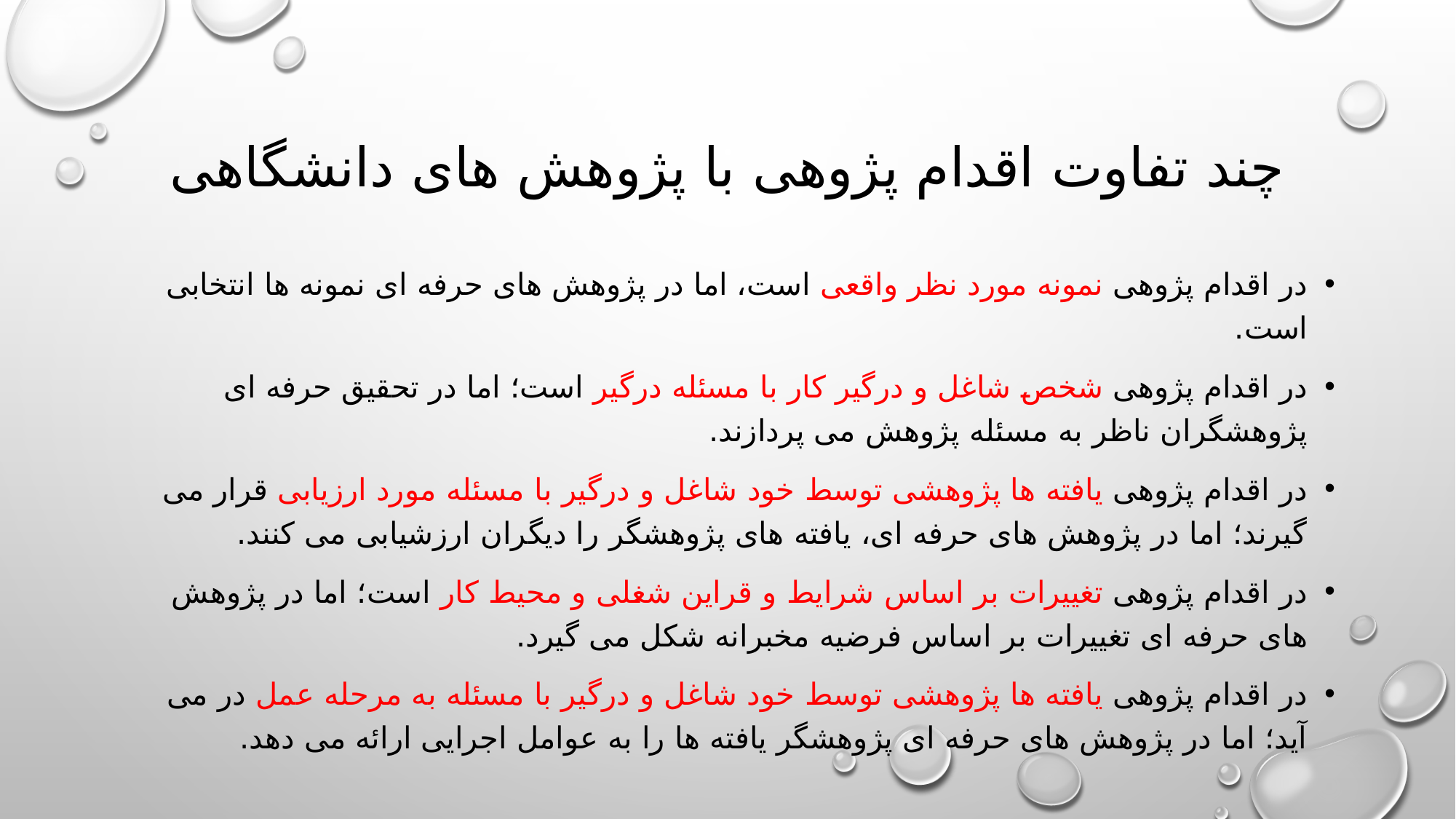

# چند تفاوت اقدام پژوهی با پژوهش های دانشگاهی
در اقدام پژوهی نمونه مورد نظر واقعی است، اما در پژوهش های حرفه ای نمونه ها انتخابی است.
در اقدام پژوهی شخص شاغل و درگیر کار با مسئله درگیر است؛ اما در تحقیق حرفه ای پژوهشگران ناظر به مسئله پژوهش می پردازند.
در اقدام پژوهی یافته ها پژوهشی توسط خود شاغل و درگیر با مسئله مورد ارزیابی قرار می گیرند؛ اما در پژوهش های حرفه ای، یافته های پژوهشگر را دیگران ارزشیابی می کنند.
در اقدام پژوهی تغییرات بر اساس شرایط و قراین شغلی و محیط کار است؛ اما در پژوهش های حرفه ای تغییرات بر اساس فرضیه مخبرانه شکل می گیرد.
در اقدام پژوهی یافته ها پژوهشی توسط خود شاغل و درگیر با مسئله به مرحله عمل در می آید؛ اما در پژوهش های حرفه ای پژوهشگر یافته ها را به عوامل اجرایی ارائه می دهد.